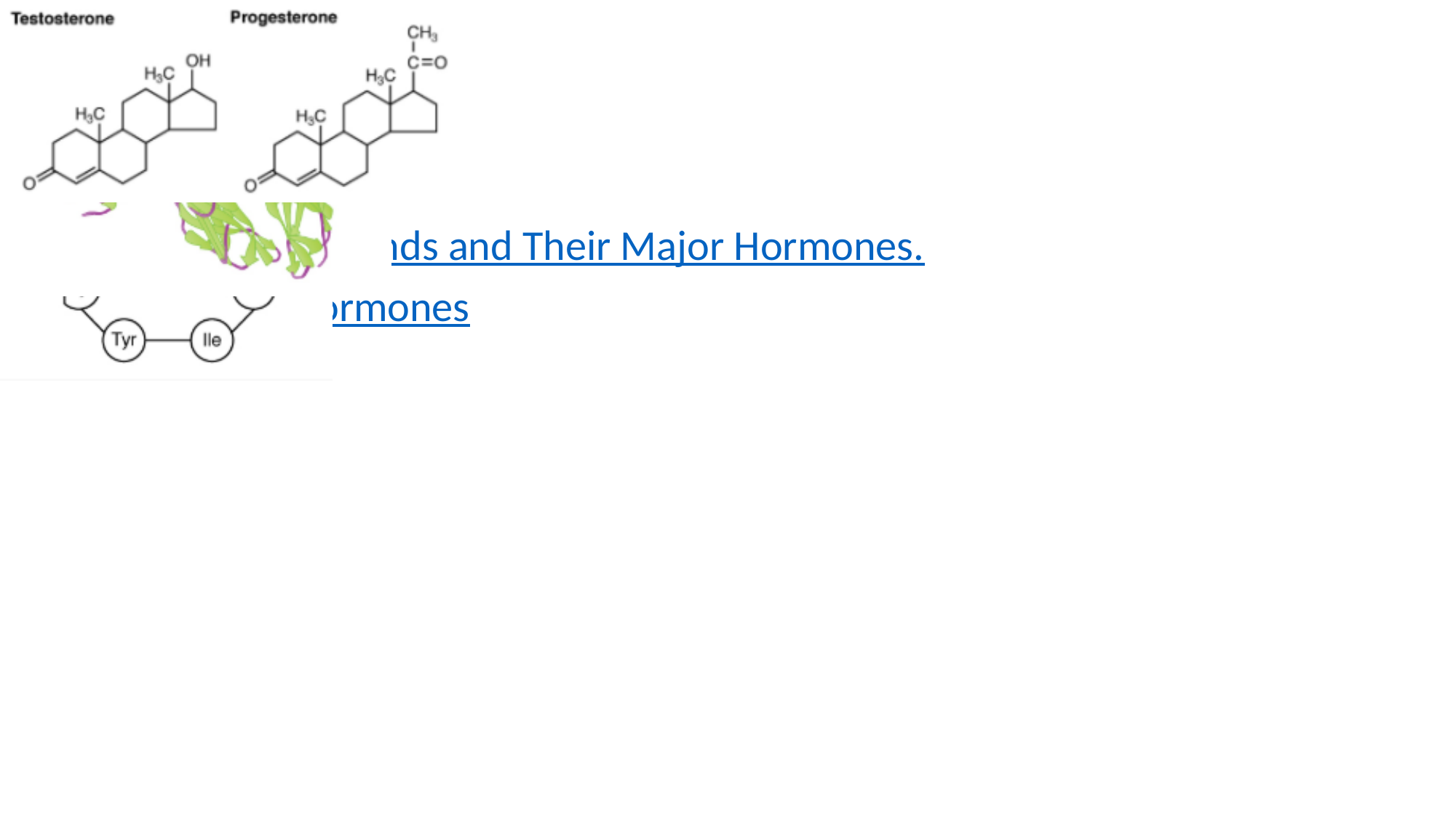

# Hormones
Endocrine Glands and Their Major Hormones.
Types of Hormones